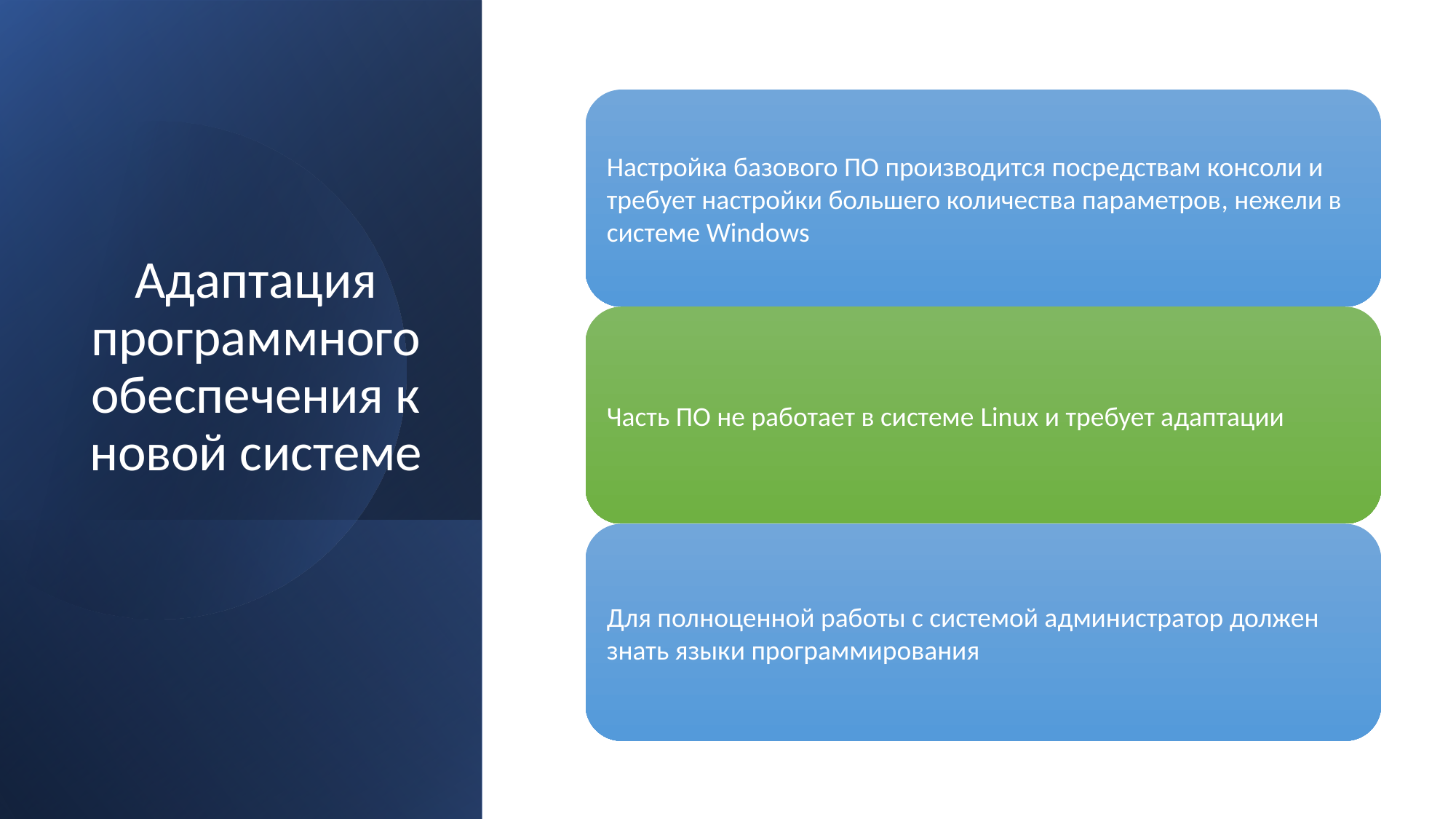

Настройка базового ПО производится посредствам консоли и требует настройки большего количества параметров, нежели в системе Windows
Часть ПО не работает в системе Linux и требует адаптации
Для полноценной работы с системой администратор должен знать языки программирования

# Адаптация программного обеспечения к новой системе